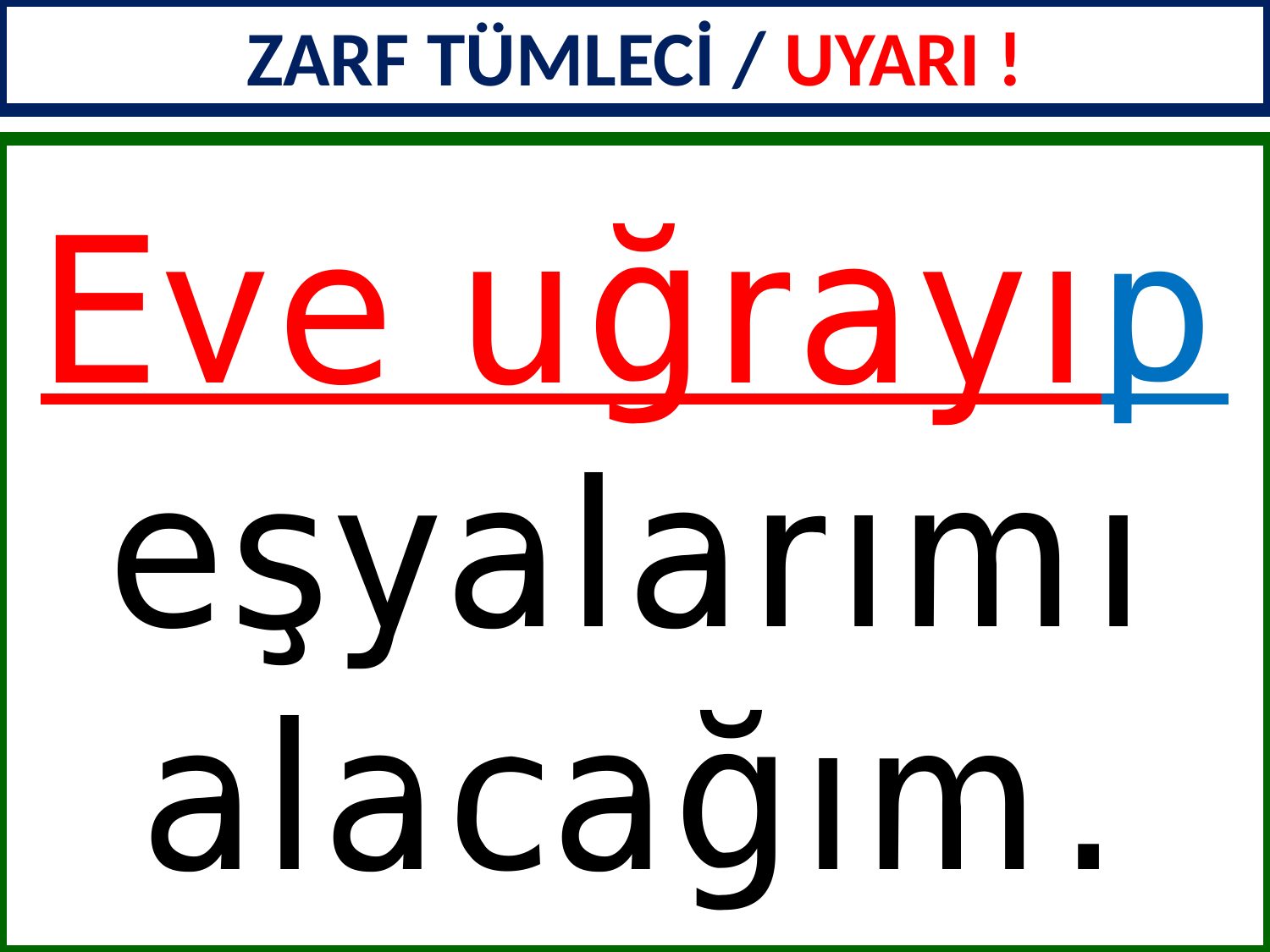

ZARF TÜMLECİ / UYARI !
Eve uğrayıp eşyalarımı alacağım.